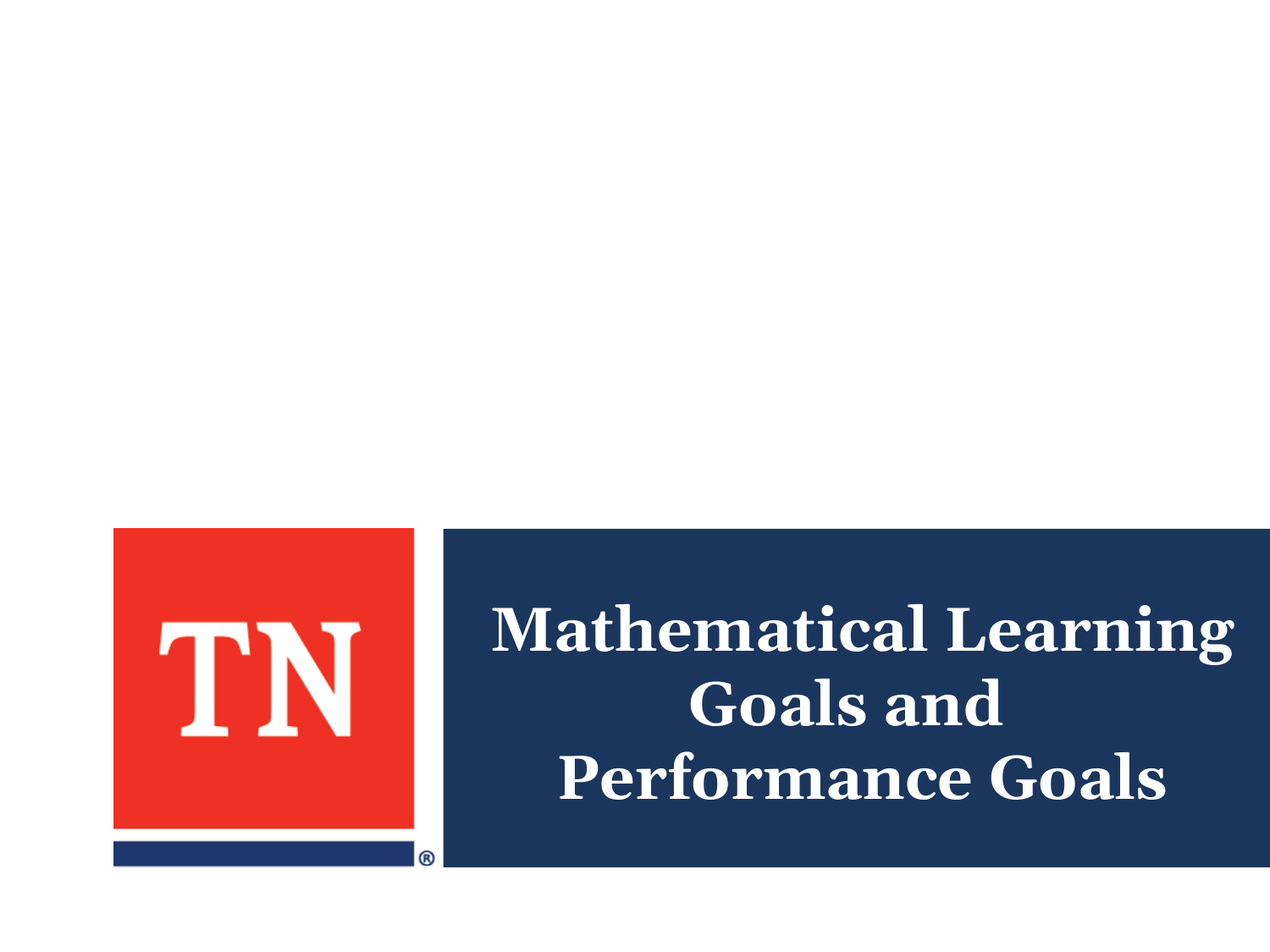

# Mathematical Learning Goals and Performance Goals